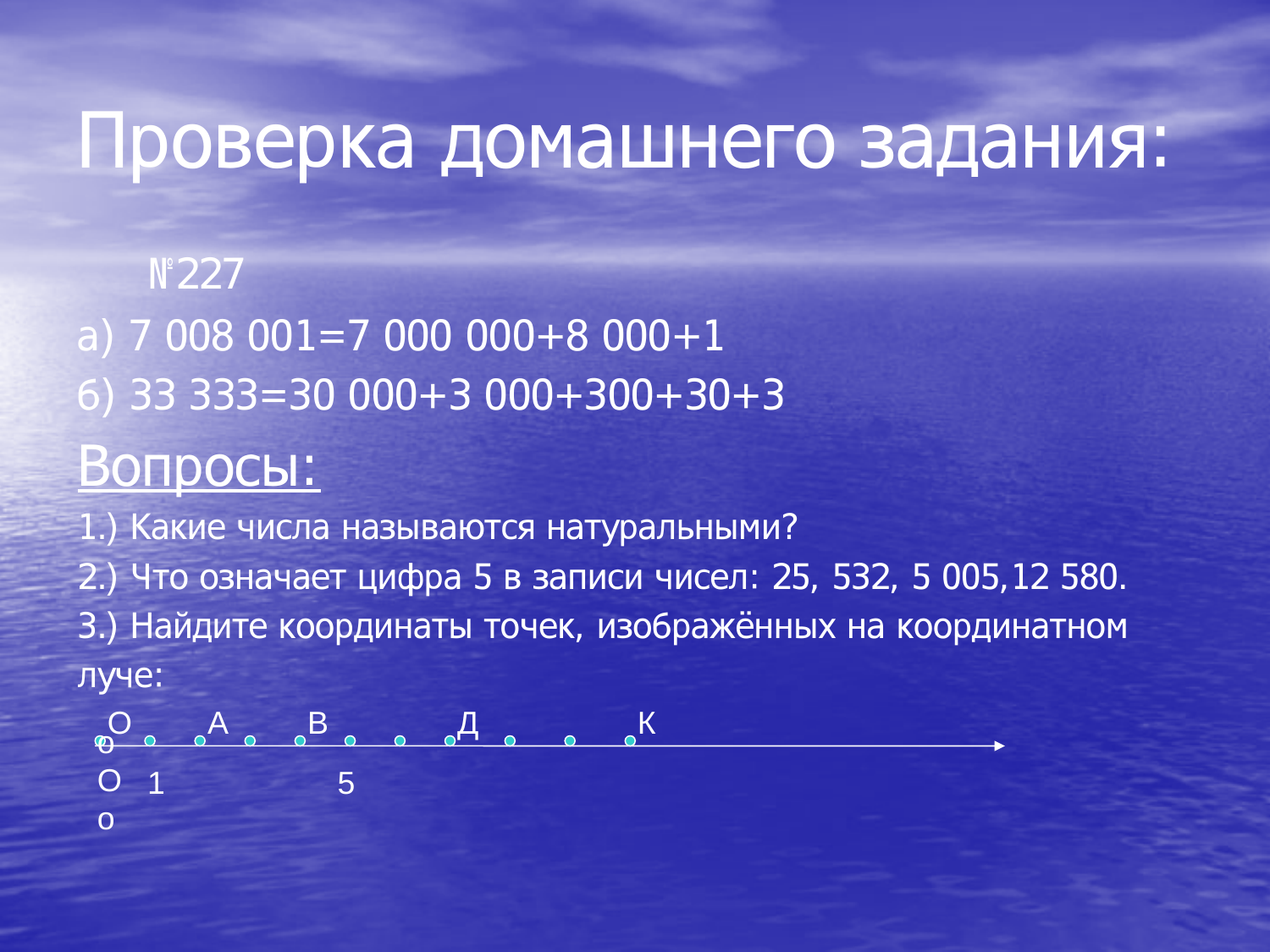

# Проверка домашнего задания:
    №227
а) 7 008 001=7 000 000+8 000+1
б) 33 333=30 000+3 000+300+30+3
Вопросы:
1.) Какие числа называются натуральными?
2.) Что означает цифра 5 в записи чисел: 25, 532, 5 005,12 580.
3.) Найдите координаты точек, изображённых на координатном
луче:
О
А
В
Д
К
оОо

1
5